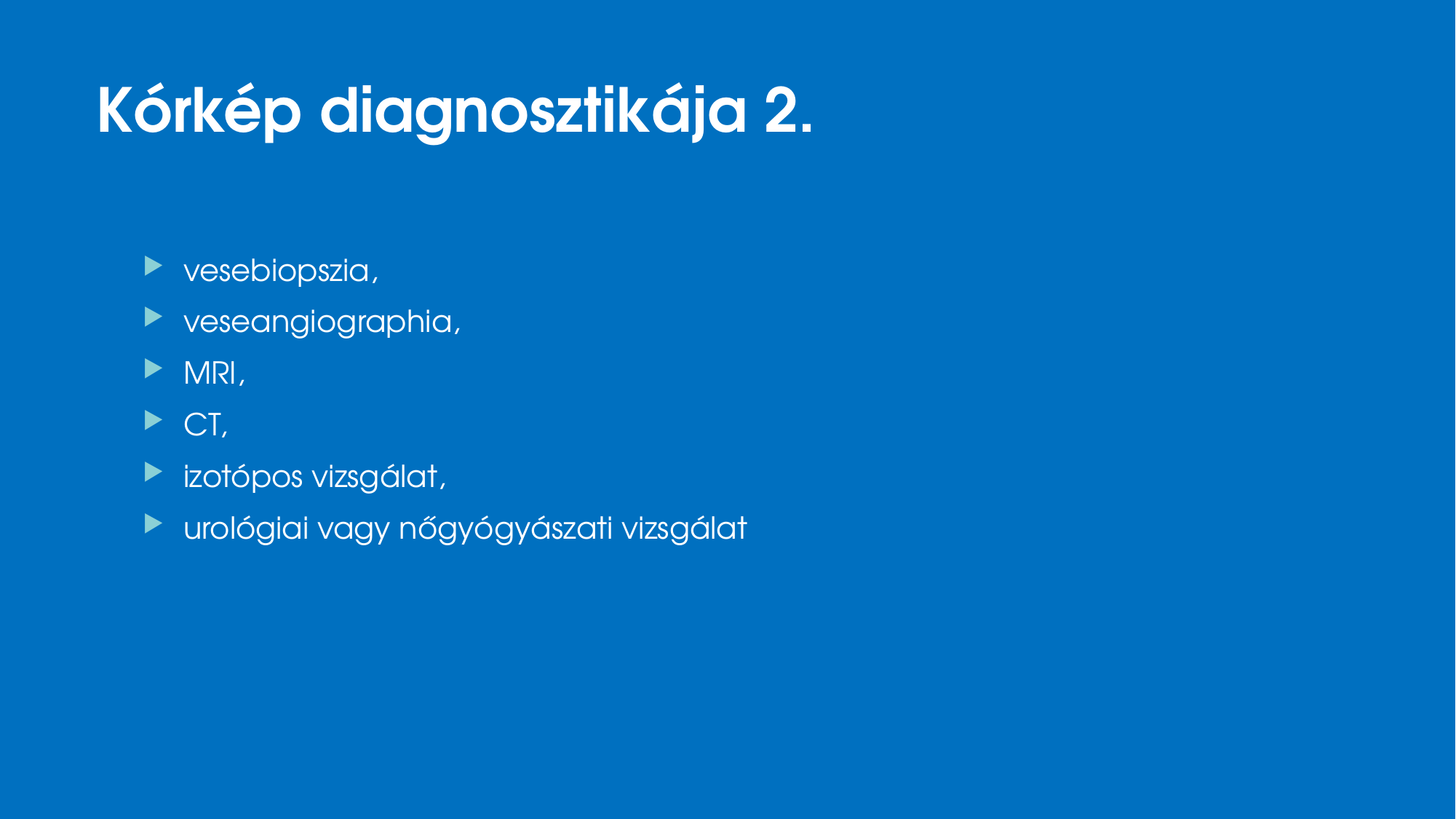

# Kórkép diagnosztikája 2.
vesebiopszia,
veseangiographia,
MRI,
CT,
izotópos vizsgálat,
urológiai vagy nőgyógyászati vizsgálat